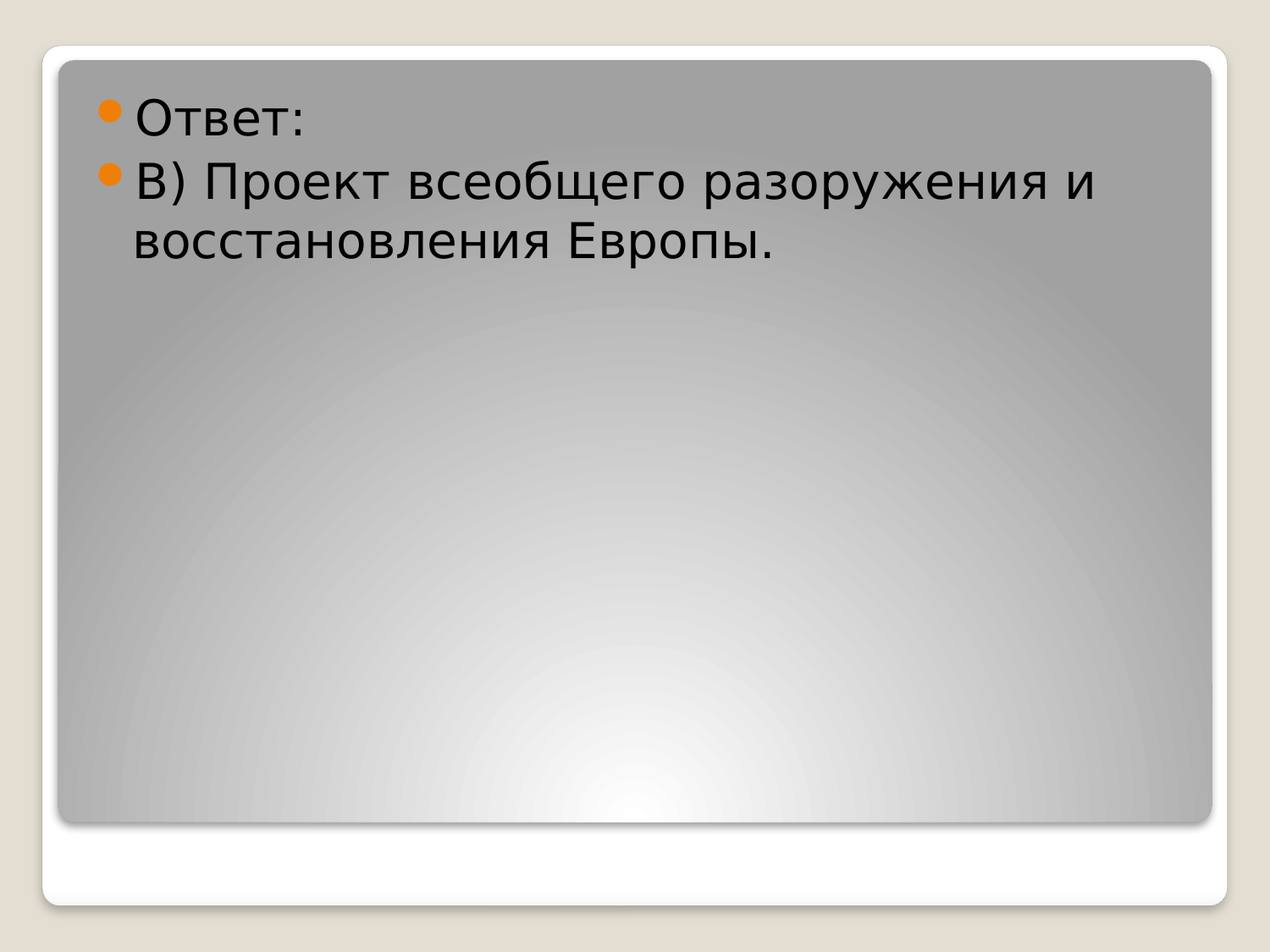

Ответ:
В) Проект всеобщего разоружения и восстановления Европы.

#